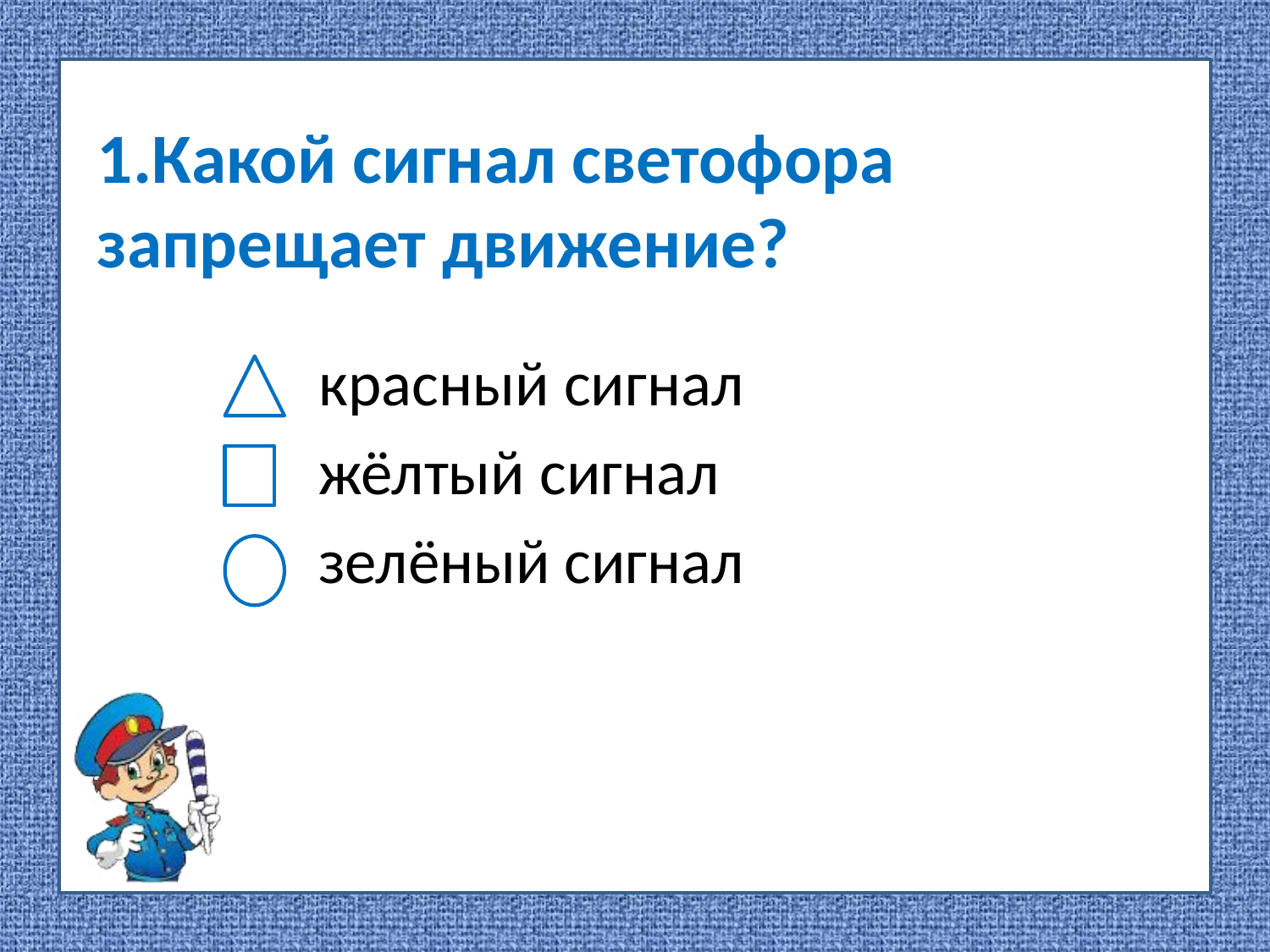

1.Какой сигнал светофора запрещает движение?
        красный сигнал
       жёлтый сигнал
       зелёный сигнал